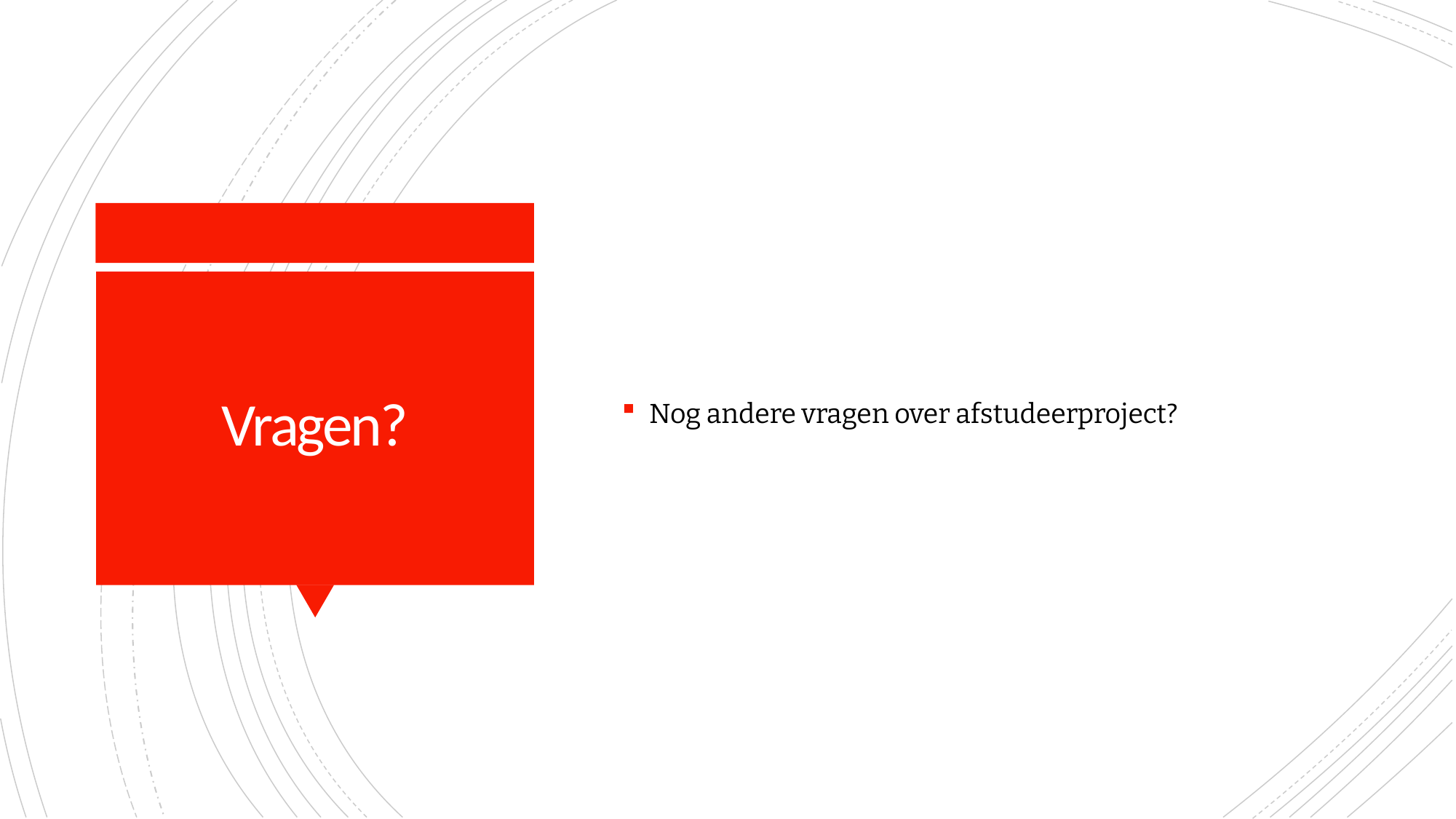

Nog andere vragen over afstudeerproject?
# Vragen?